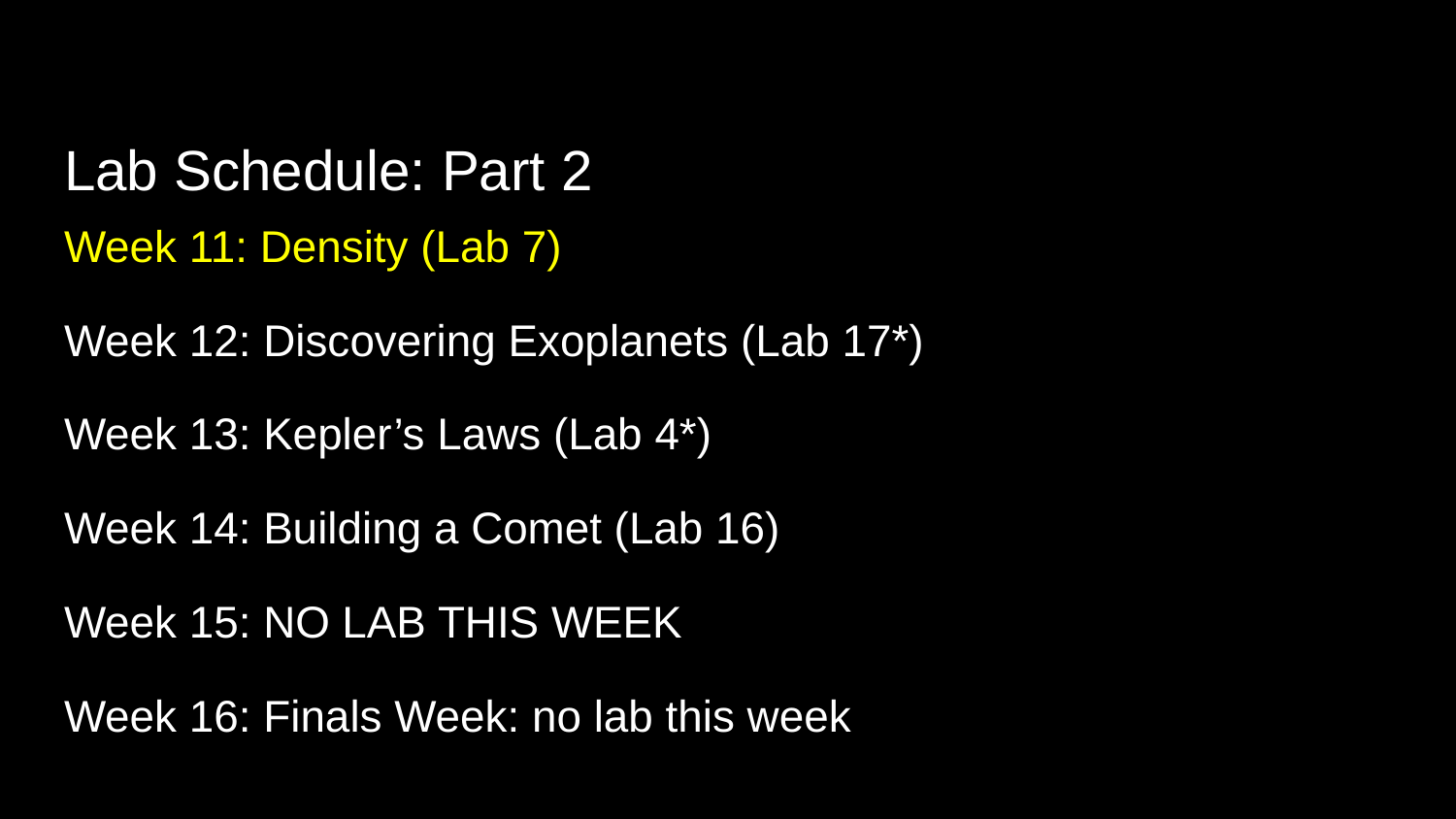

# Lab Schedule: Part 2

Week 11: Density (Lab 7)
Week 12: Discovering Exoplanets (Lab 17*)
Week 13: Kepler’s Laws (Lab 4*)
Week 14: Building a Comet (Lab 16)
Week 15: NO LAB THIS WEEK
Week 16: Finals Week: no lab this week